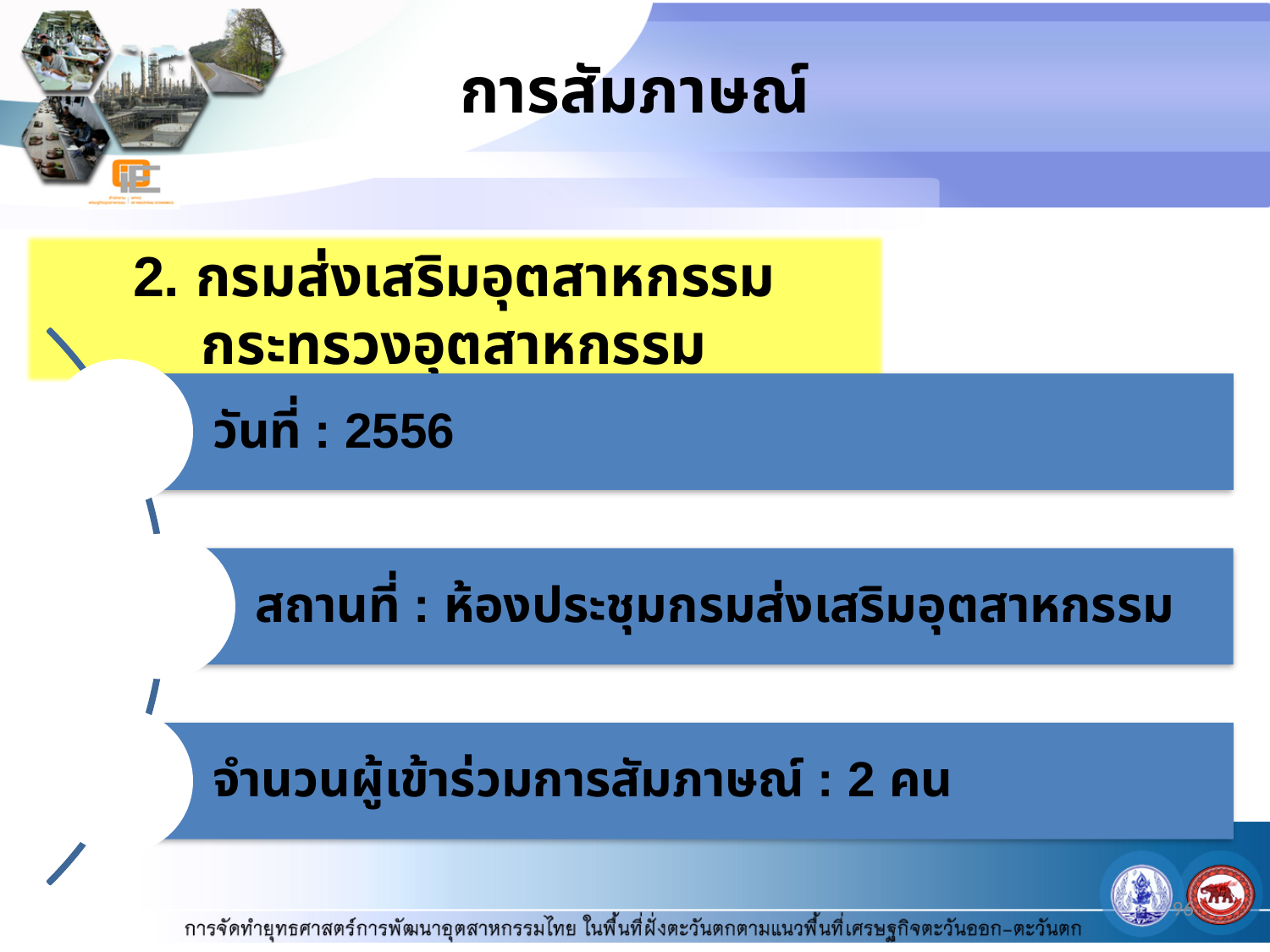

# การสัมภาษณ์
2. กรมส่งเสริมอุตสาหกรรม กระทรวงอุตสาหกรรม
วันที่ : 2556
สถานที่ : ห้องประชุมกรมส่งเสริมอุตสาหกรรม
จำนวนผู้เข้าร่วมการสัมภาษณ์ : 2 คน
96